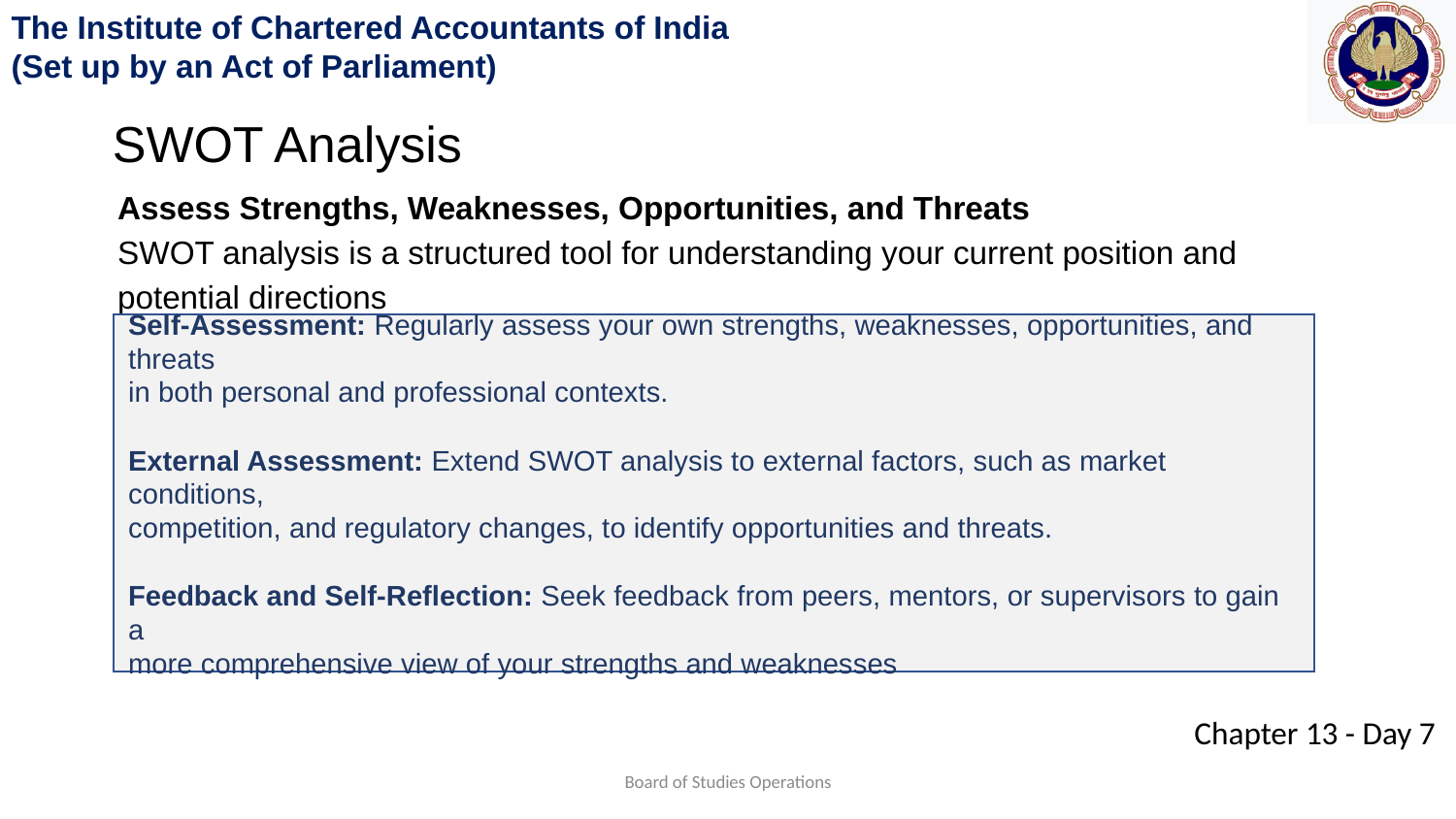

SWOT Analysis
Assess Strengths, Weaknesses, Opportunities, and Threats
SWOT analysis is a structured tool for understanding your current position and potential directions
for growth.
Self-Assessment: Regularly assess your own strengths, weaknesses, opportunities, and threats
in both personal and professional contexts.

External Assessment: Extend SWOT analysis to external factors, such as market conditions,
competition, and regulatory changes, to identify opportunities and threats.

Feedback and Self-Reflection: Seek feedback from peers, mentors, or supervisors to gain a
more comprehensive view of your strengths and weaknesses
Board of Studies Operations